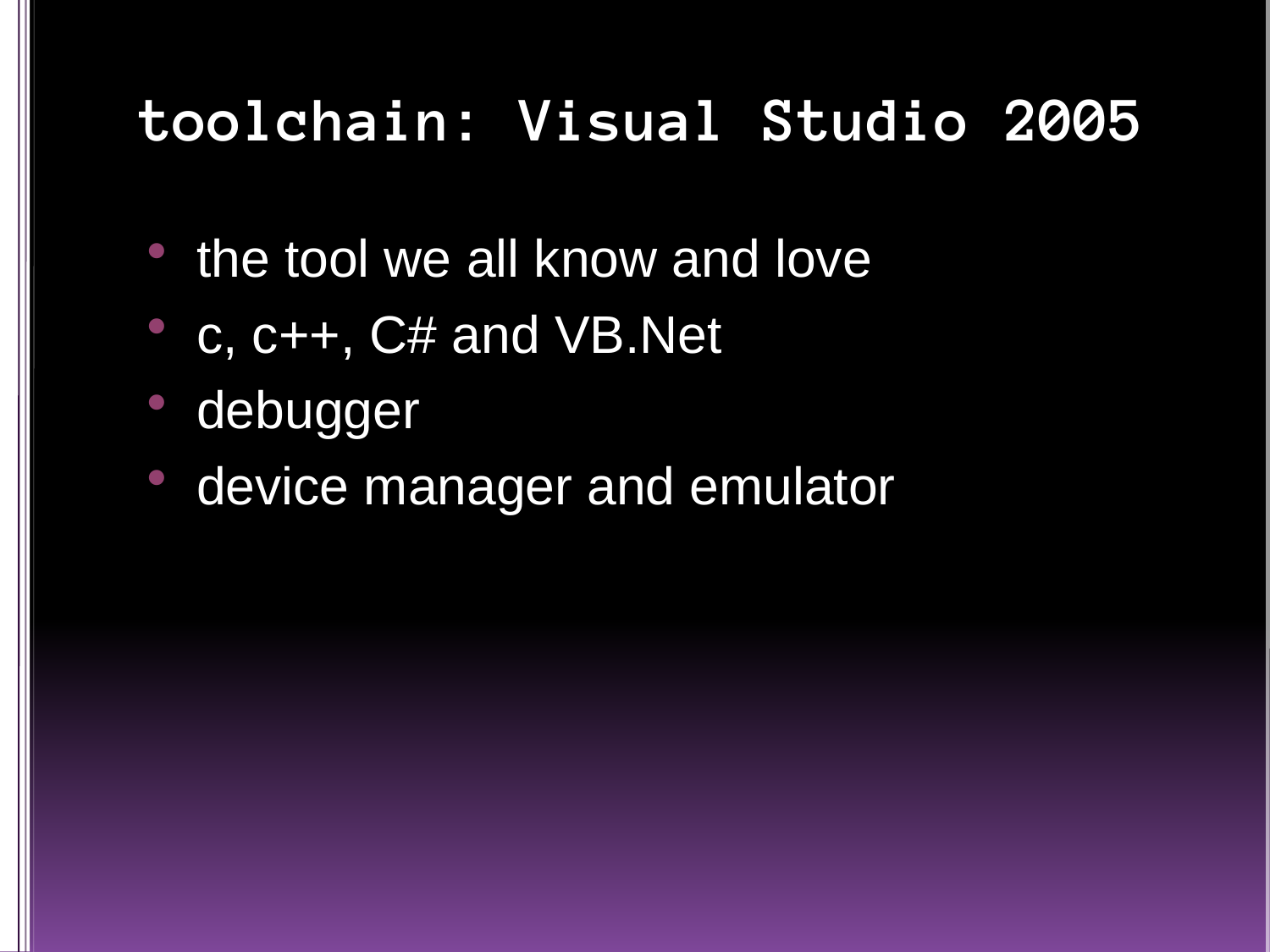

# toolchain: Visual Studio 2005
the tool we all know and love
c, c++, C# and VB.Net
debugger
device manager and emulator